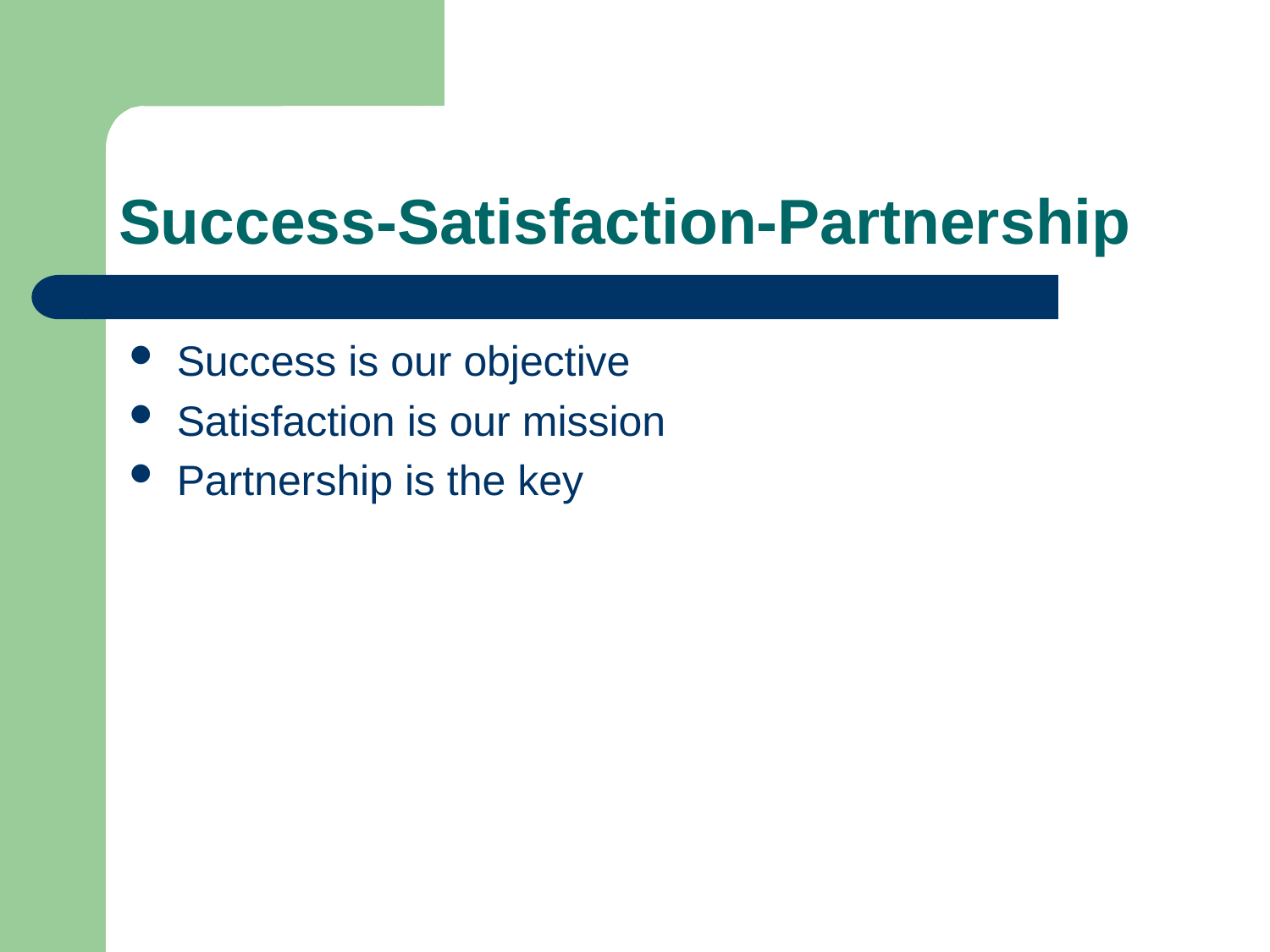

# Success-Satisfaction-Partnership
Success is our objective
Satisfaction is our mission
Partnership is the key